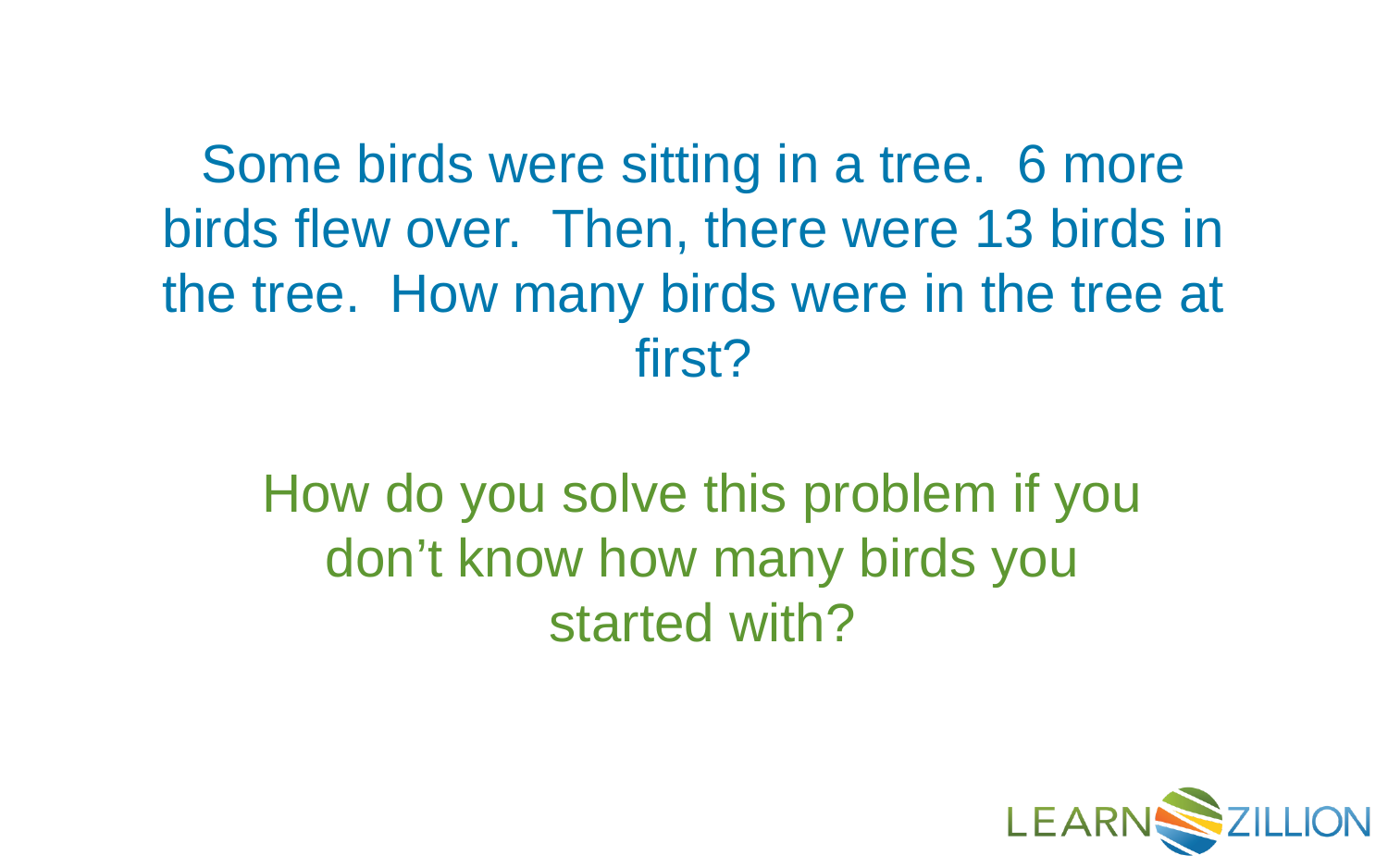

Some birds were sitting in a tree.  6 more birds flew over.  Then, there were 13 birds in the tree.  How many birds were in the tree at first?

How do you solve this problem if you don’t know how many birds you started with?